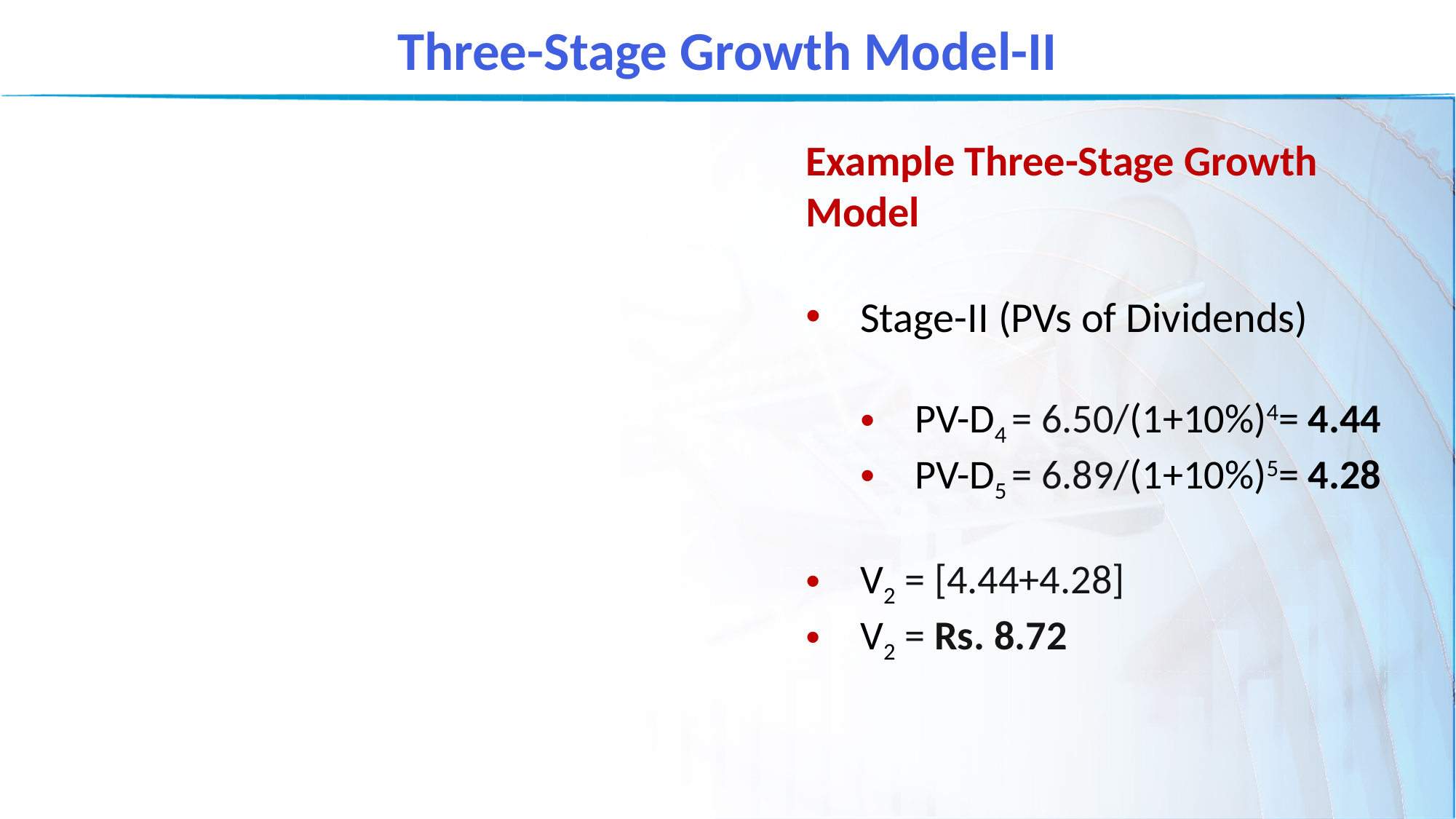

Three-Stage Growth Model-II
Example Three-Stage Growth Model

Stage-II (PVs of Dividends)

PV-D4 = 6.50/(1+10%)4= 4.44
PV-D5 = 6.89/(1+10%)5= 4.28

V2 = [4.44+4.28]
V2 = Rs. 8.72